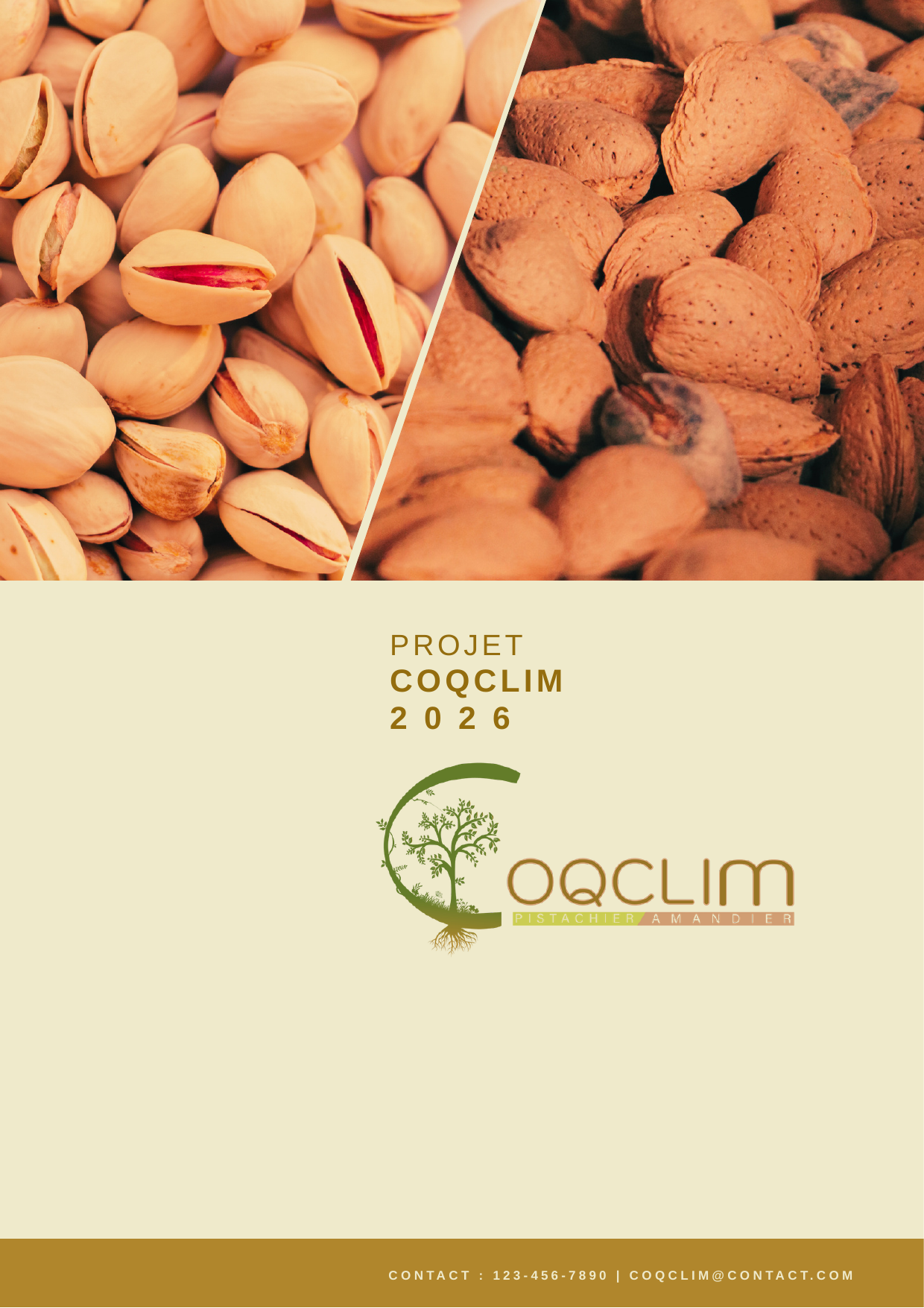

PROJET
COQCLIM
2 0 2 6

CONTACT : 123-456-7890 | COQCLIM@CONTACT.COM